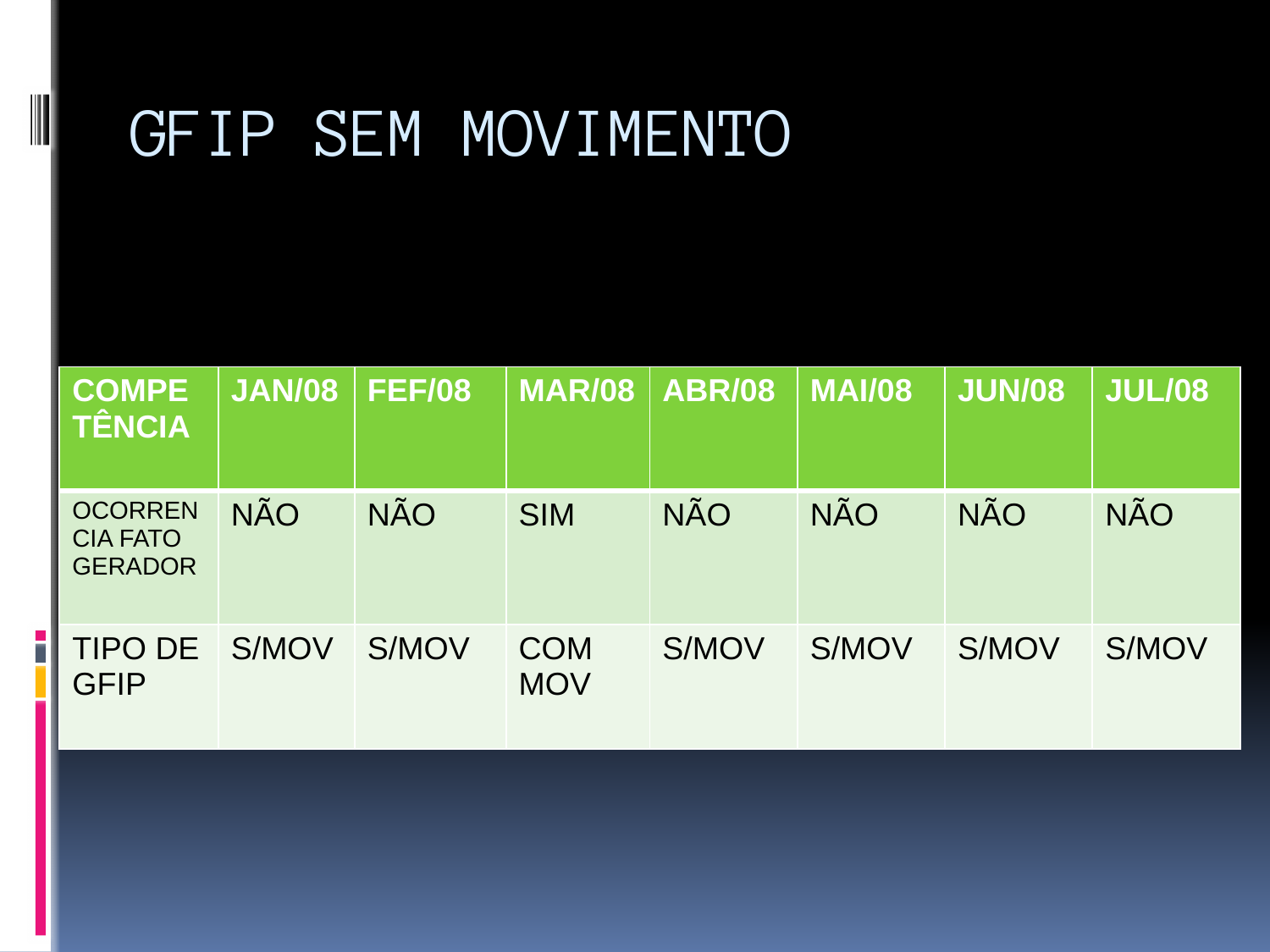

# GFIP SEM MOVIMENTO
| COMPETÊNCIA | JAN/08 | FEF/08 | MAR/08 | ABR/08 | MAI/08 | JUN/08 | JUL/08 |
| --- | --- | --- | --- | --- | --- | --- | --- |
| OCORRENCIA FATO GERADOR | NÃO | NÃO | SIM | NÃO | NÃO | NÃO | NÃO |
| TIPO DE GFIP | S/MOV | S/MOV | COM MOV | S/MOV | S/MOV | S/MOV | S/MOV |